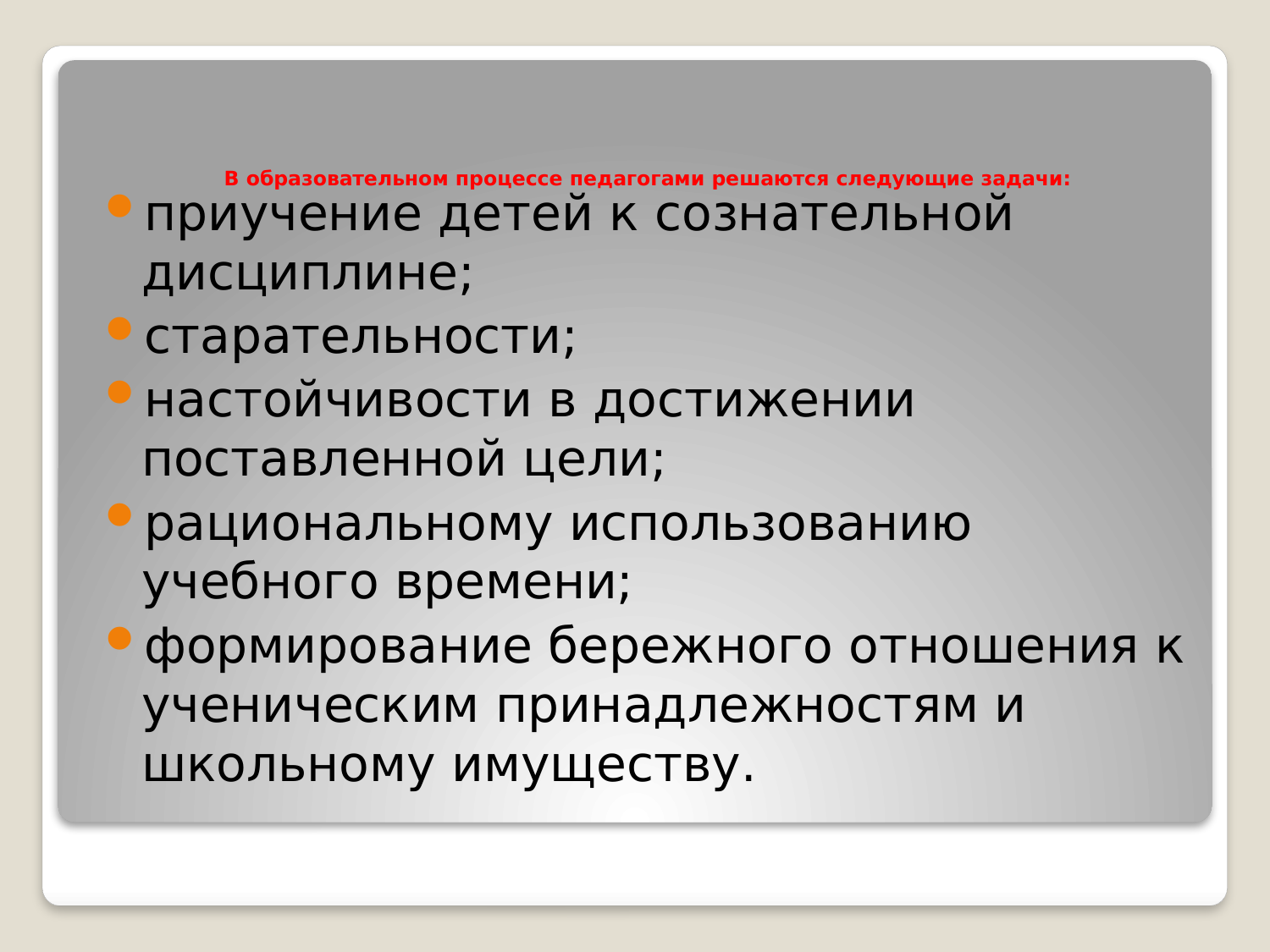

# В образовательном процессе педагогами решаются следующие задачи:
приучение детей к сознательной дисциплине;
старательности;
настойчивости в достижении поставленной цели;
рациональному использованию учебного времени;
формирование бережного отношения к ученическим принадлежностям и школьному имуществу.